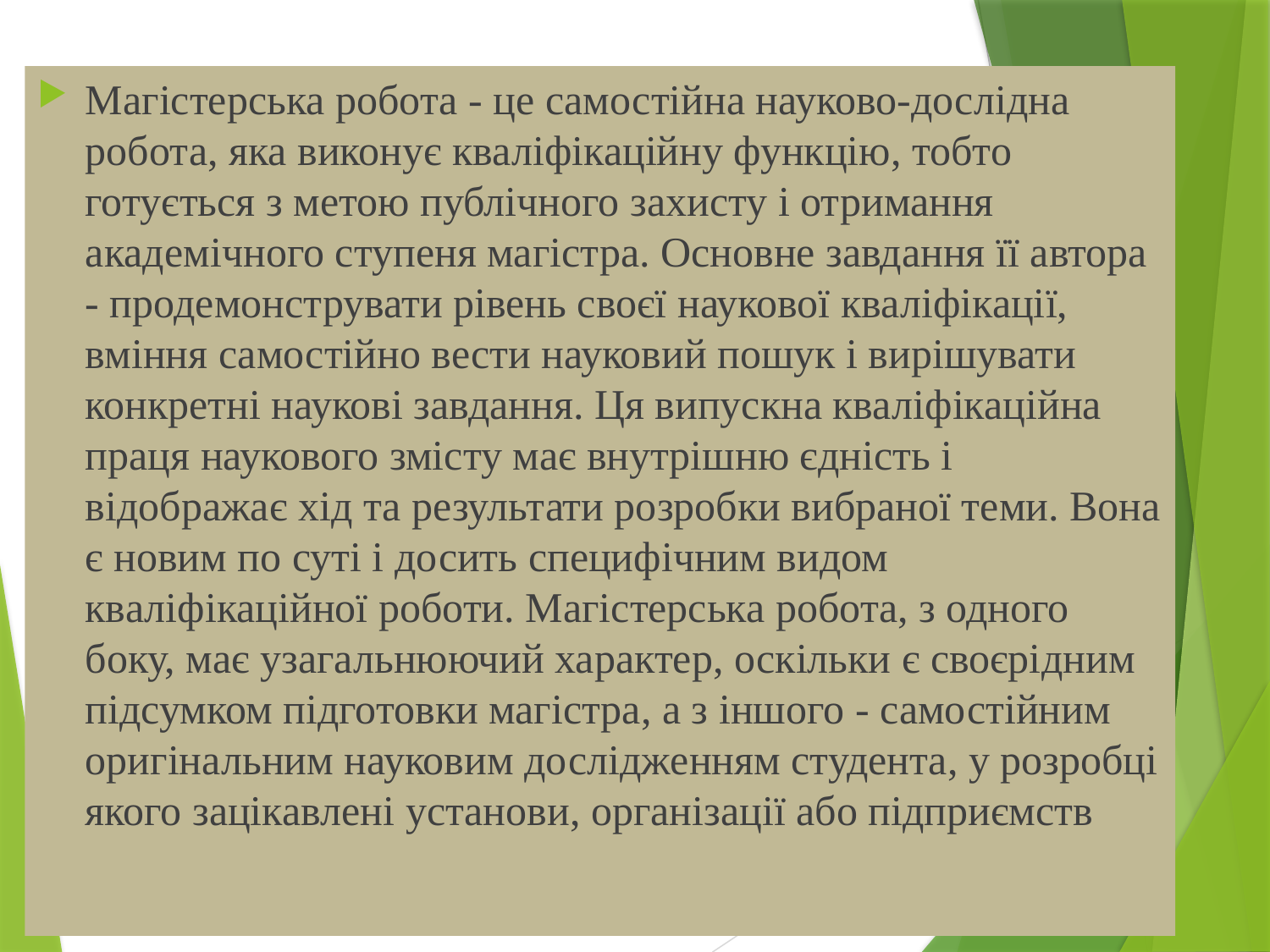

Магістерська робота - це самостійна науково-дослідна робота, яка виконує кваліфікаційну функцію, тобто готується з метою публічного захисту і отримання академічного ступеня магістра. Основне завдання її автора - продемонструвати рівень своєї наукової кваліфікації, вміння самостійно вести науковий пошук і вирішувати конкретні наукові завдання. Ця випускна кваліфікаційна праця наукового змісту має внутрішню єдність і відображає хід та результати розробки вибраної теми. Вона є новим по суті і досить специфічним видом кваліфікаційної роботи. Магістерська робота, з одного боку, має узагальнюючий характер, оскільки є своєрідним підсумком підготовки магістра, а з іншого - самостійним оригінальним науковим дослідженням студента, у розробці якого зацікавлені установи, організації або підприємств